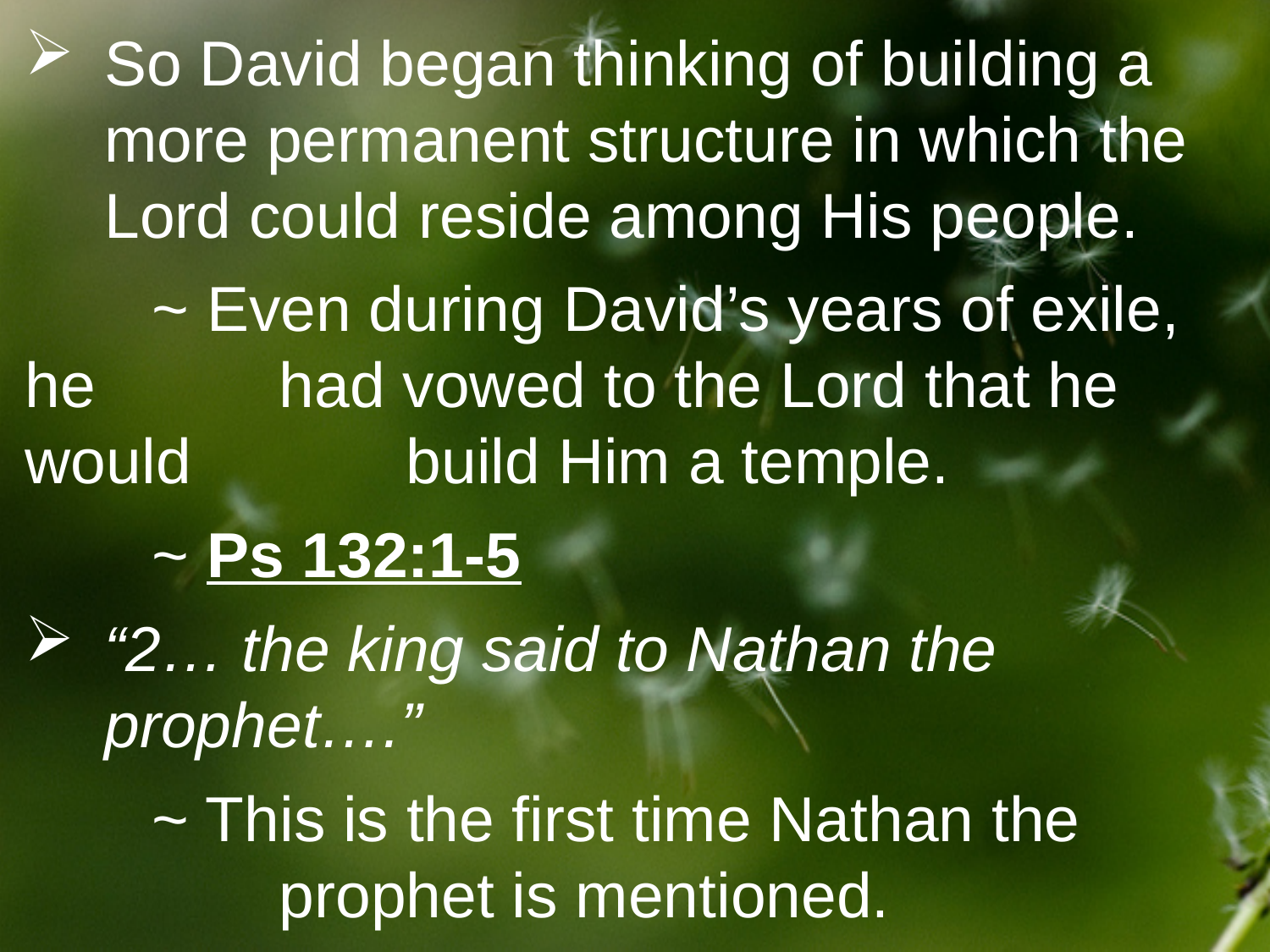

So David began thinking of building a more permanent structure in which the Lord could reside among His people.
	~ Even during David’s years of exile, he 		had vowed to the Lord that he would 		build Him a temple.
	~ Ps 132:1-5
“2… the king said to Nathan the prophet….”
	~ This is the first time Nathan the 			prophet is mentioned.